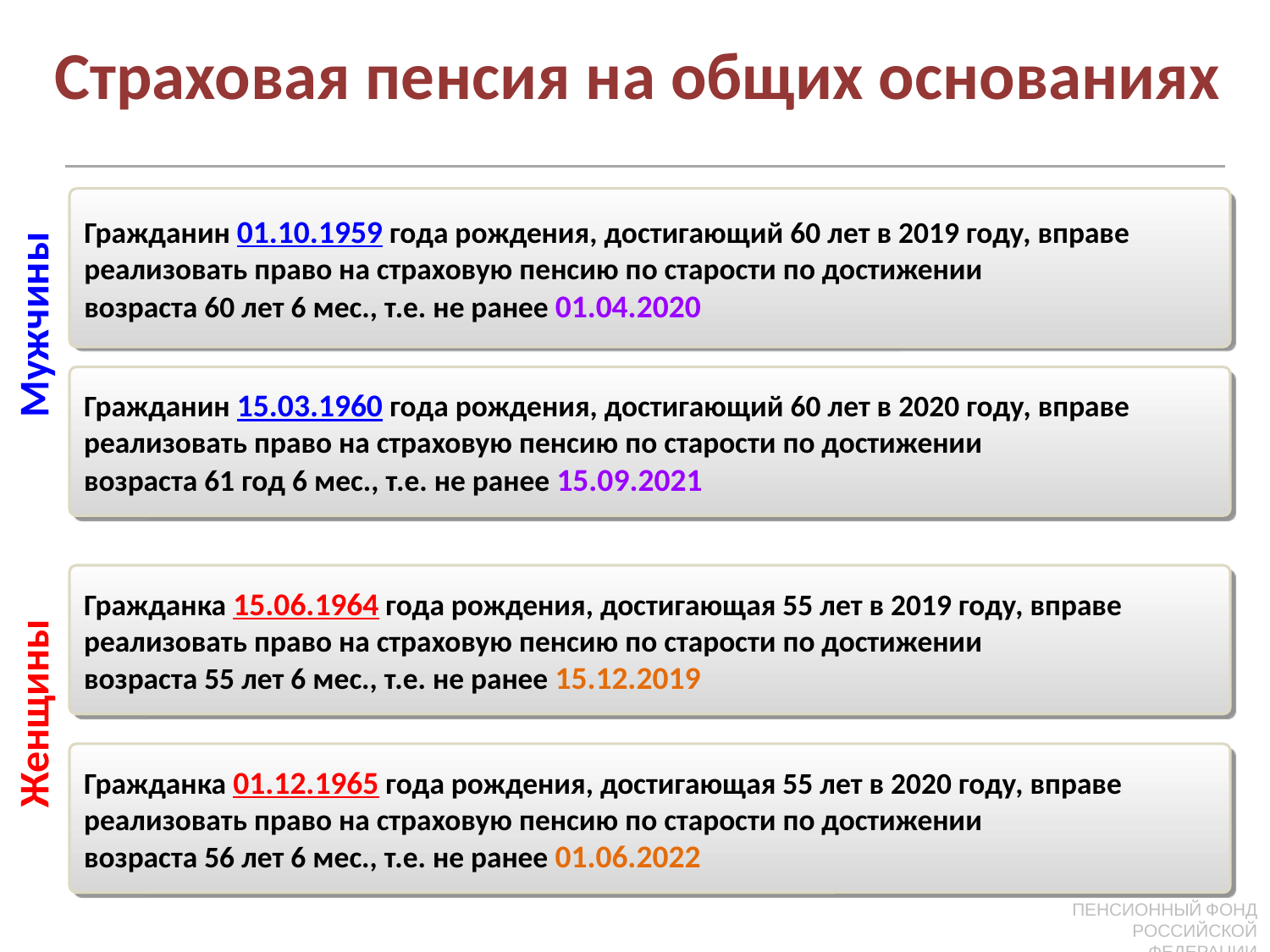

Страховая пенсия на общих основаниях
Гражданин 01.10.1959 года рождения, достигающий 60 лет в 2019 году, вправе
реализовать право на страховую пенсию по старости по достижении
возраста 60 лет 6 мес., т.е. не ранее 01.04.2020
Мужчины
Гражданин 15.03.1960 года рождения, достигающий 60 лет в 2020 году, вправе
реализовать право на страховую пенсию по старости по достижении
возраста 61 год 6 мес., т.е. не ранее 15.09.2021
Гражданка 15.06.1964 года рождения, достигающая 55 лет в 2019 году, вправе
реализовать право на страховую пенсию по старости по достижении
возраста 55 лет 6 мес., т.е. не ранее 15.12.2019
Женщины
Гражданка 01.12.1965 года рождения, достигающая 55 лет в 2020 году, вправе
реализовать право на страховую пенсию по старости по достижении
возраста 56 лет 6 мес., т.е. не ранее 01.06.2022